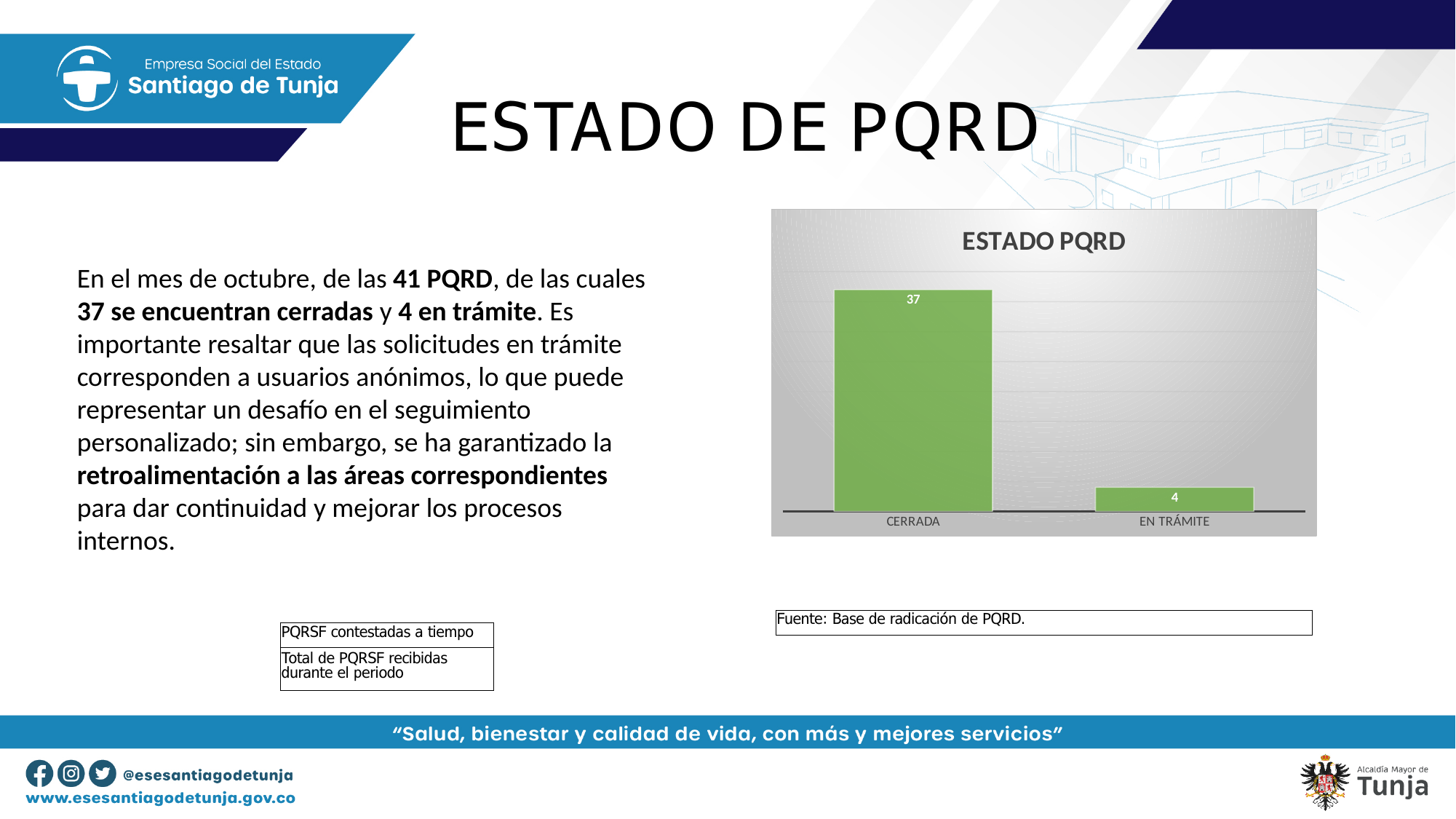

# ESTADO DE PQRD

### Chart: ESTADO PQRD

| Category |  |
|---|---|
| CERRADA | 37.0 |
| EN TRÁMITE | 4.0 |
En el mes de octubre, de las 41 PQRD, de las cuales 37 se encuentran cerradas y 4 en trámite. Es importante resaltar que las solicitudes en trámite corresponden a usuarios anónimos, lo que puede representar un desafío en el seguimiento personalizado; sin embargo, se ha garantizado la retroalimentación a las áreas correspondientes para dar continuidad y mejorar los procesos internos.
| Fuente: Base de radicación de PQRD. |
| --- |
| PQRSF contestadas a tiempo |
| --- |
| Total de PQRSF recibidas durante el periodo |